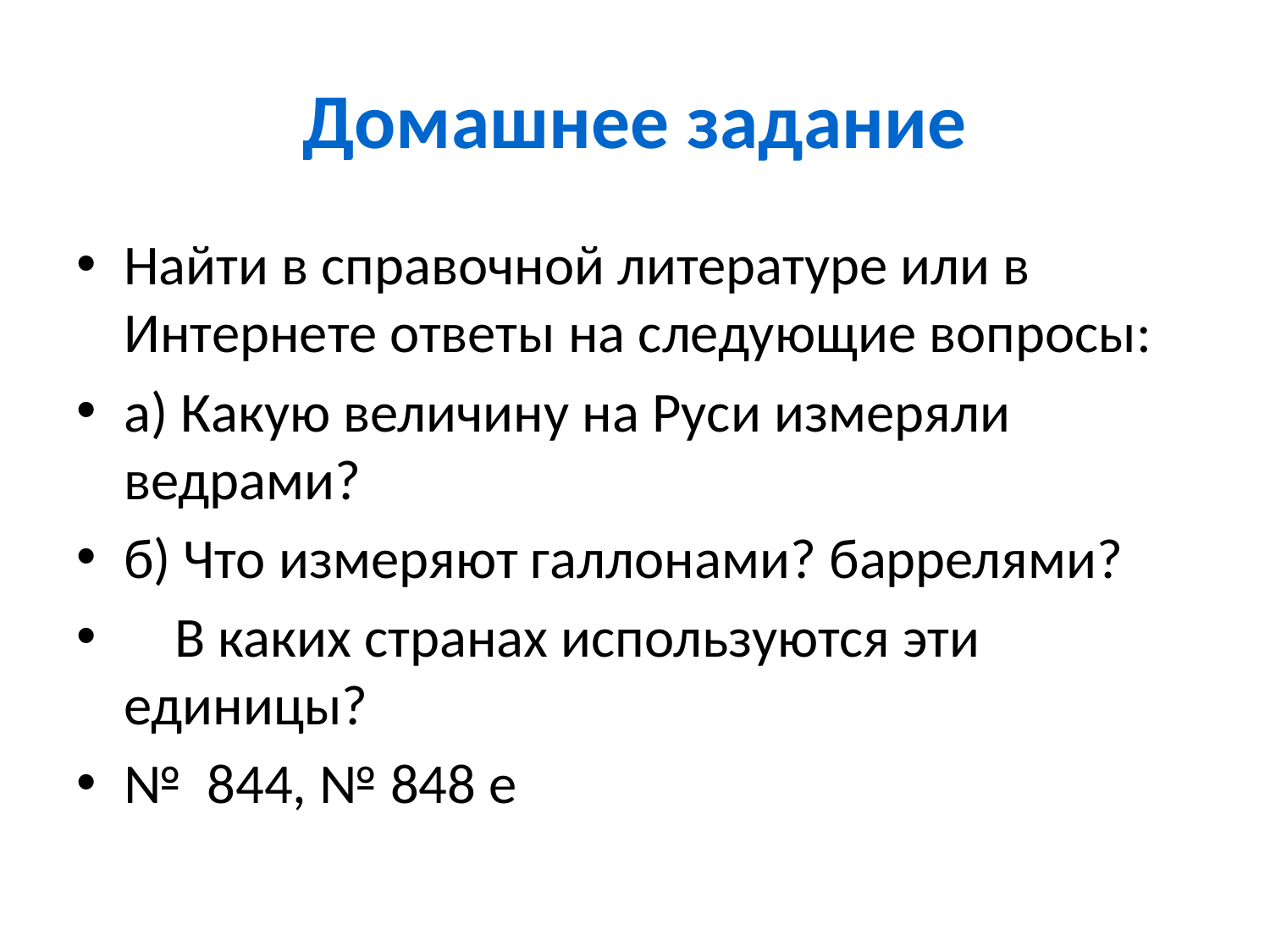

# Домашнее задание
Найти в справочной литературе или в Интернете ответы на следующие вопросы:
а) Какую величину на Руси измеряли ведрами?
б) Что измеряют галлонами? баррелями?
    В каких странах используются эти единицы?
№  844, № 848 е